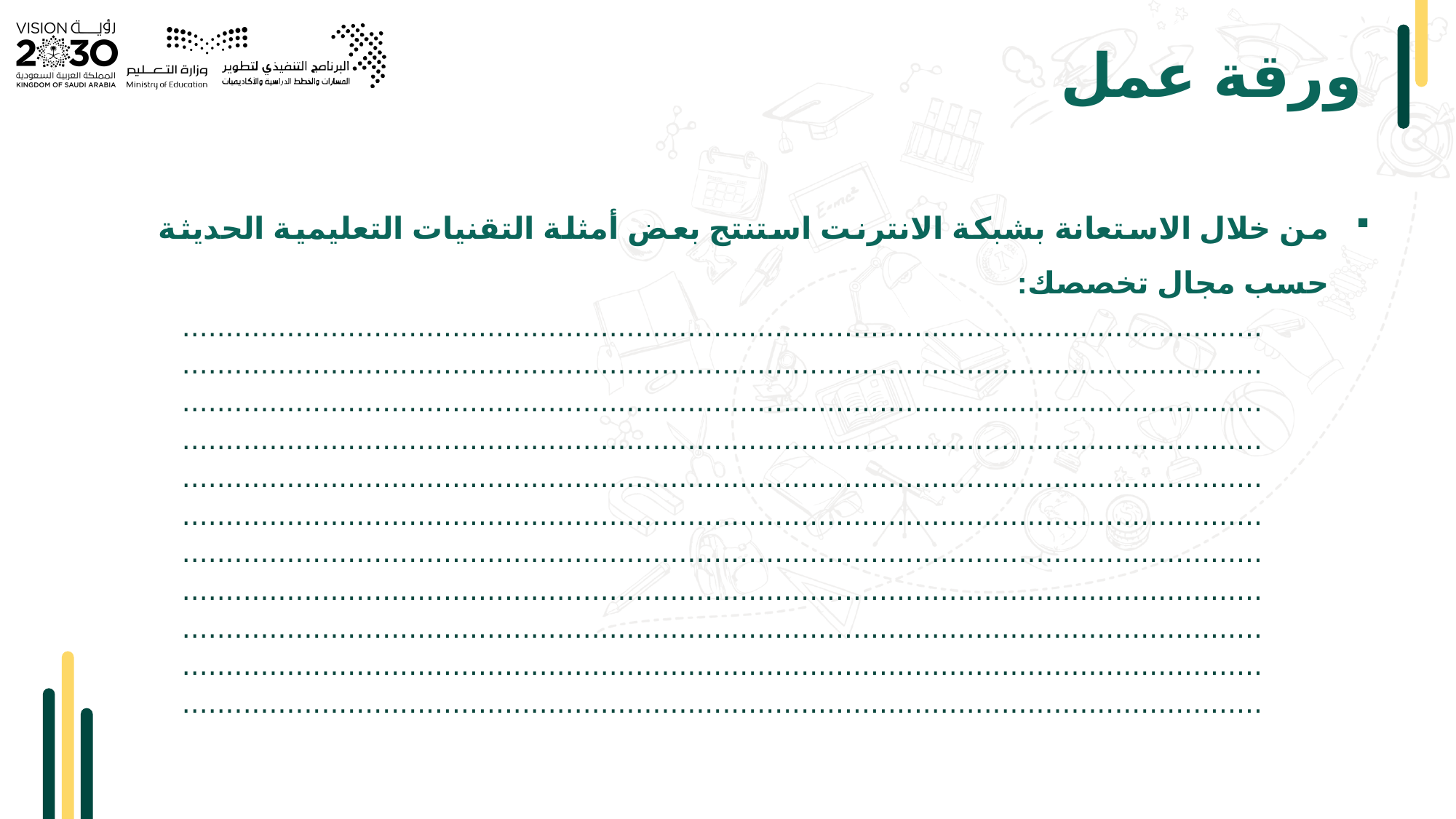

# ورقة عمل

من خلال الاستعانة بشبكة الانترنت استنتج بعض أمثلة التقنيات التعليمية الحديثة حسب مجال تخصصك:
....................................................................................................................................................................................................................................................................................................................................................................................................................................................................................................................................................................................................................................................................................................................................................................................................................................................................................................................................................................................................................................................................................................................................................................................................................................................................................................................................................................................................................